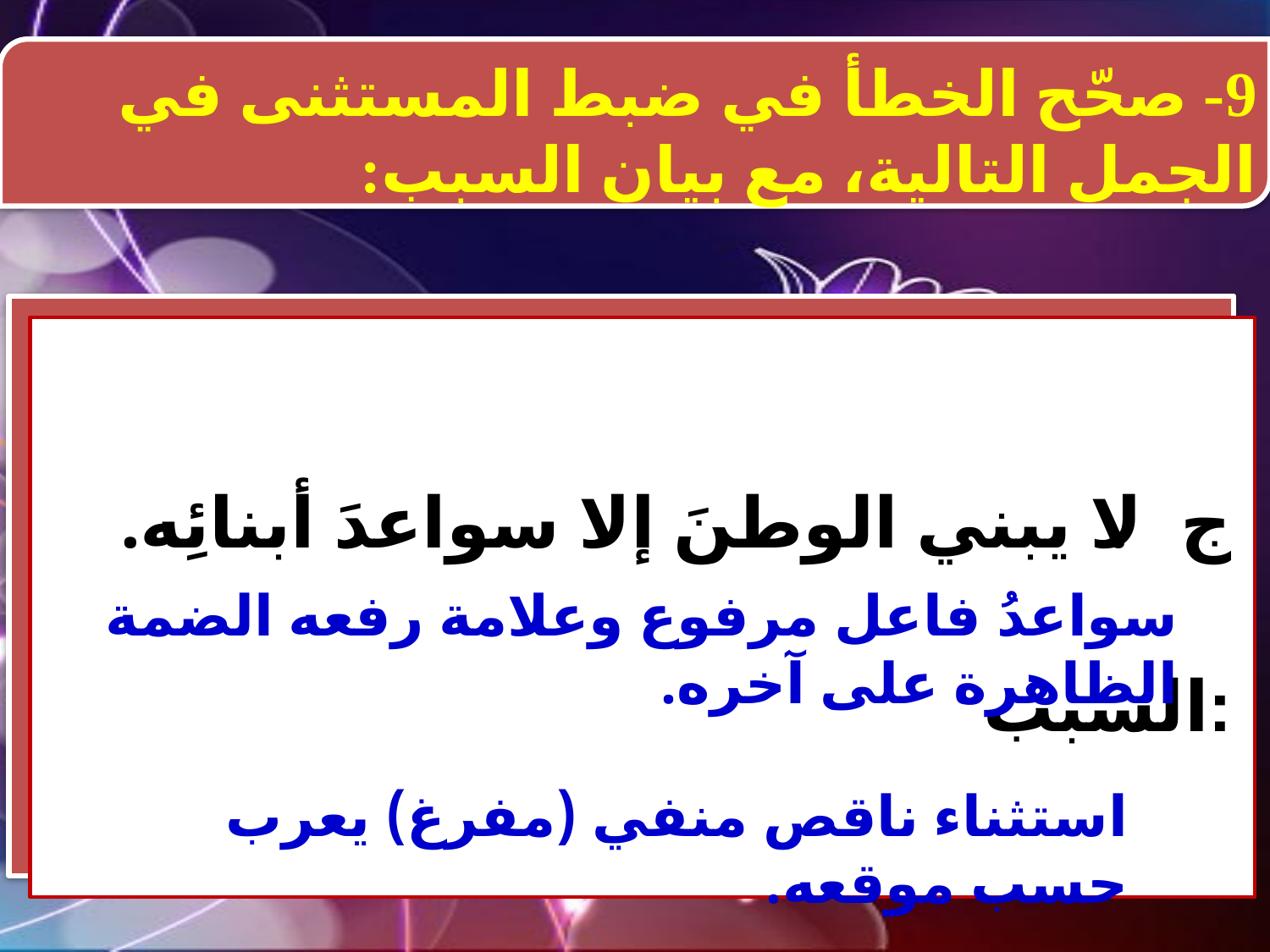

9- صحّح الخطأ في ضبط المستثنى في الجمل التالية، مع بيان السبب:

ج. لا يبني الوطنَ إلا سواعدَ أبنائِه.

السبب:
سواعدُ فاعل مرفوع وعلامة رفعه الضمة الظاهرة على آخره.
استثناء ناقص منفي (مفرغ) يعرب حسب موقعه.